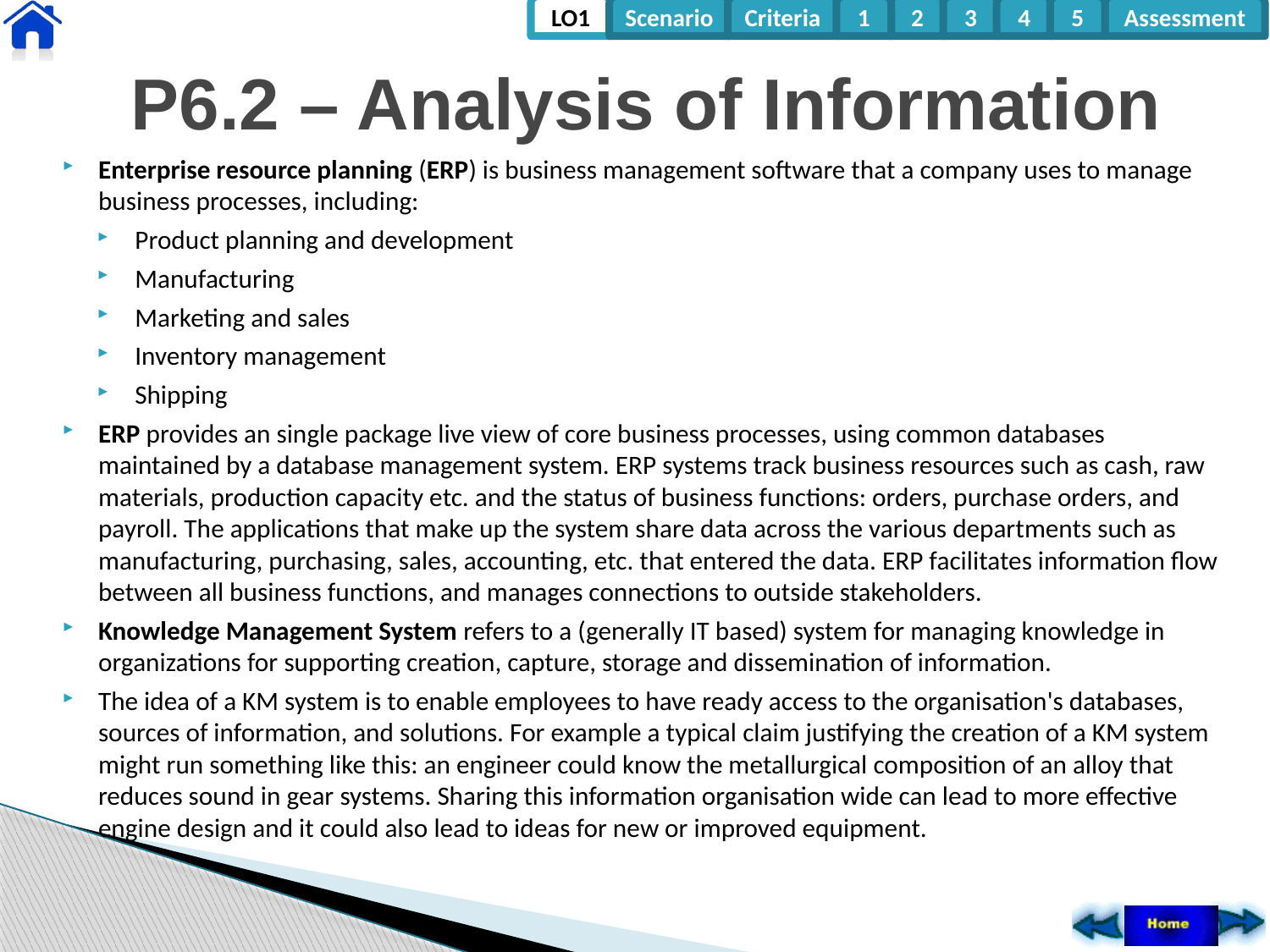

# P6.2 – Analysis of Information
Enterprise resource planning (ERP) is business management software that a company uses to manage business processes, including:
Product planning and development
Manufacturing
Marketing and sales
Inventory management
Shipping
ERP provides an single package live view of core business processes, using common databases maintained by a database management system. ERP systems track business resources such as cash, raw materials, production capacity etc. and the status of business functions: orders, purchase orders, and payroll. The applications that make up the system share data across the various departments such as manufacturing, purchasing, sales, accounting, etc. that entered the data. ERP facilitates information flow between all business functions, and manages connections to outside stakeholders.
Knowledge Management System refers to a (generally IT based) system for managing knowledge in organizations for supporting creation, capture, storage and dissemination of information.
The idea of a KM system is to enable employees to have ready access to the organisation's databases, sources of information, and solutions. For example a typical claim justifying the creation of a KM system might run something like this: an engineer could know the metallurgical composition of an alloy that reduces sound in gear systems. Sharing this information organisation wide can lead to more effective engine design and it could also lead to ideas for new or improved equipment.